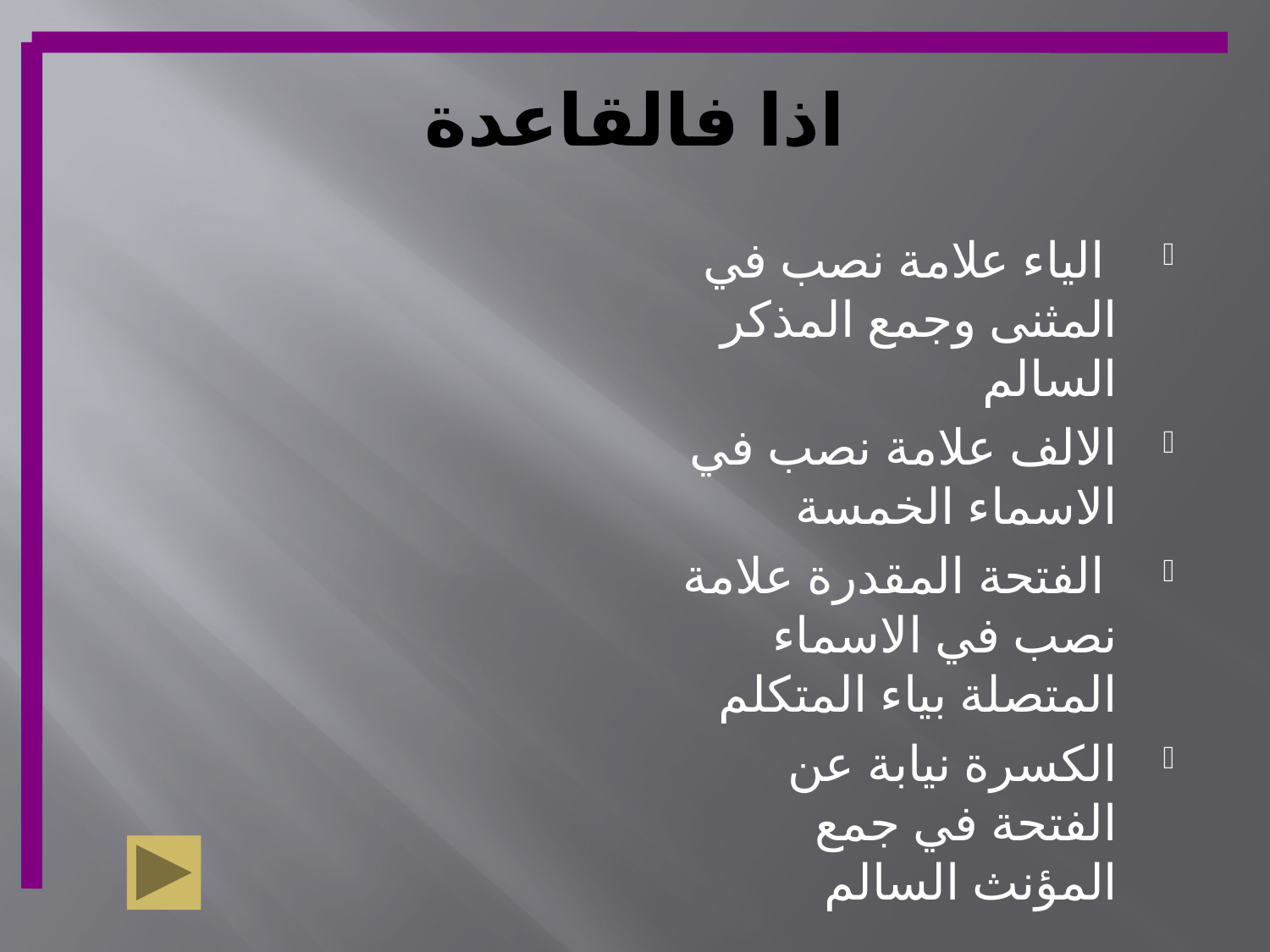

# اذا فالقاعدة

 الياء علامة نصب في المثنى وجمع المذكر السالم
الالف علامة نصب في الاسماء الخمسة
 الفتحة المقدرة علامة نصب في الاسماء المتصلة بياء المتكلم
الكسرة نيابة عن الفتحة في جمع المؤنث السالم